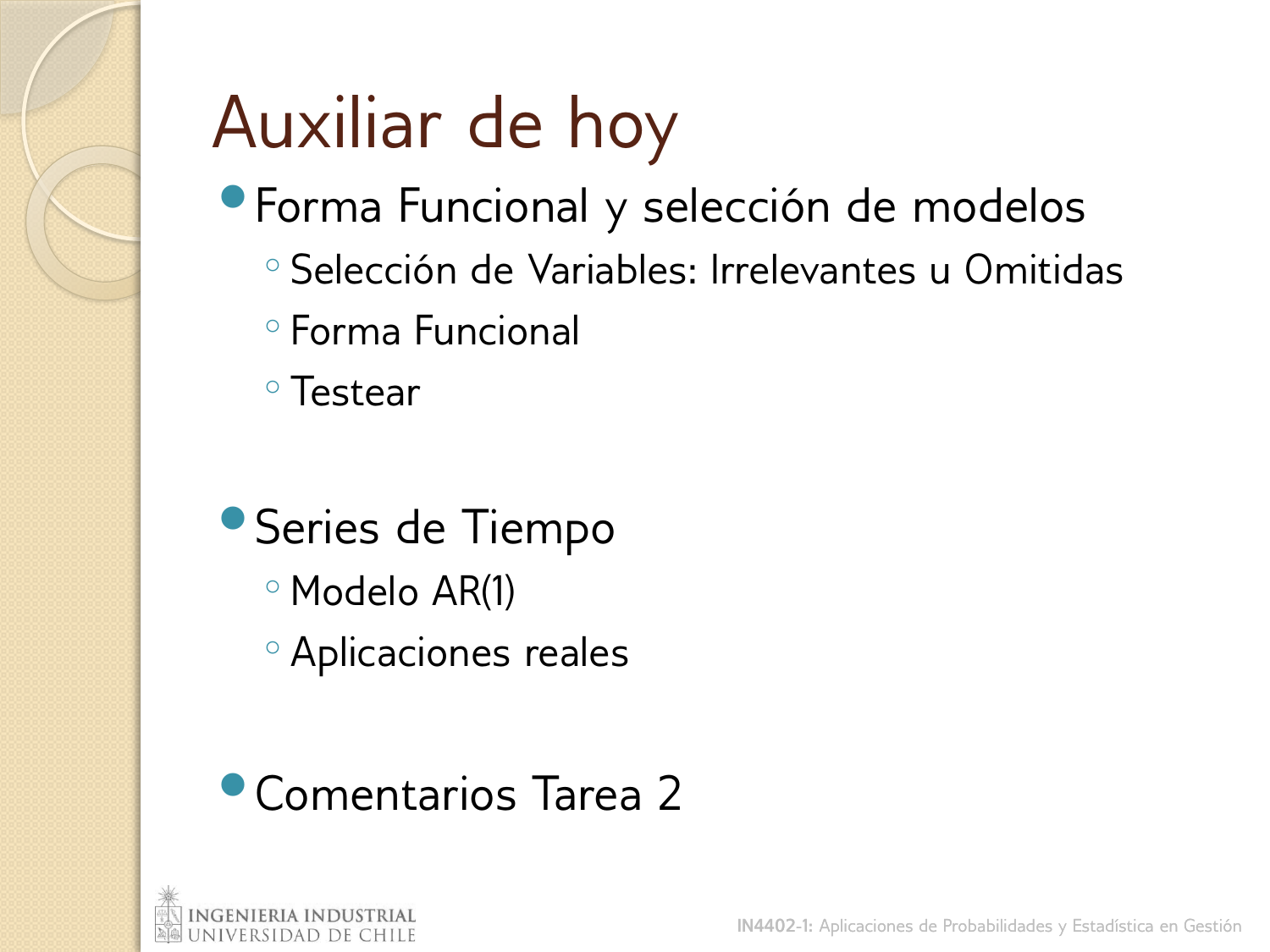

# Auxiliar de hoy
Forma Funcional y selección de modelos
Selección de Variables: Irrelevantes u Omitidas
Forma Funcional
Testear

Series de Tiempo
Modelo AR(1)
Aplicaciones reales

Comentarios Tarea 2

IN4402-1: Aplicaciones de Probabilidades y Estadística en Gestión